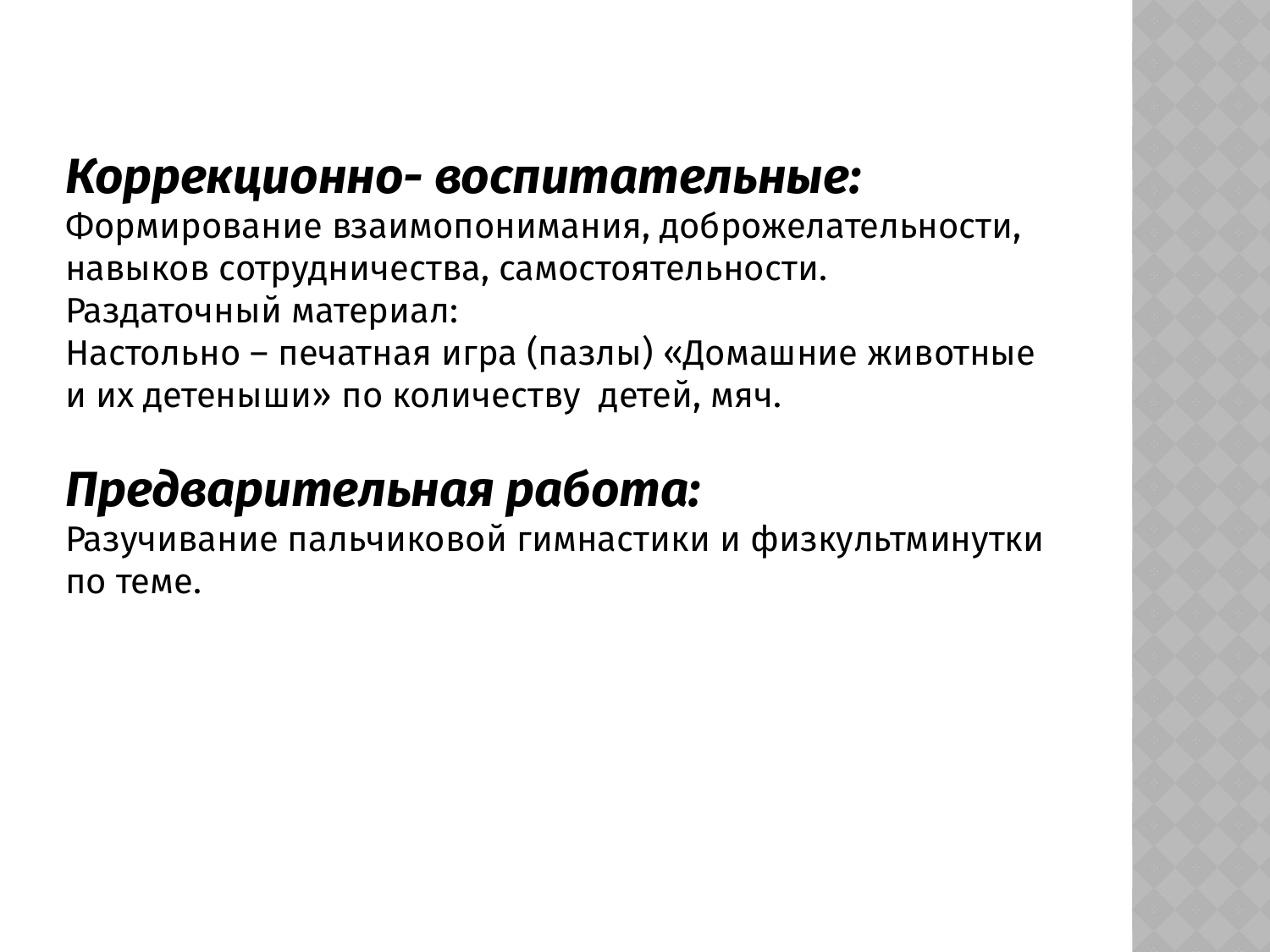

Коррекционно- воспитательные:
Формирование взаимопонимания, доброжелательности, навыков сотрудничества, самостоятельности.
Раздаточный материал:
Настольно – печатная игра (пазлы) «Домашние животные и их детеныши» по количеству  детей, мяч.

Предварительная работа:
Разучивание пальчиковой гимнастики и физкультминутки по теме.